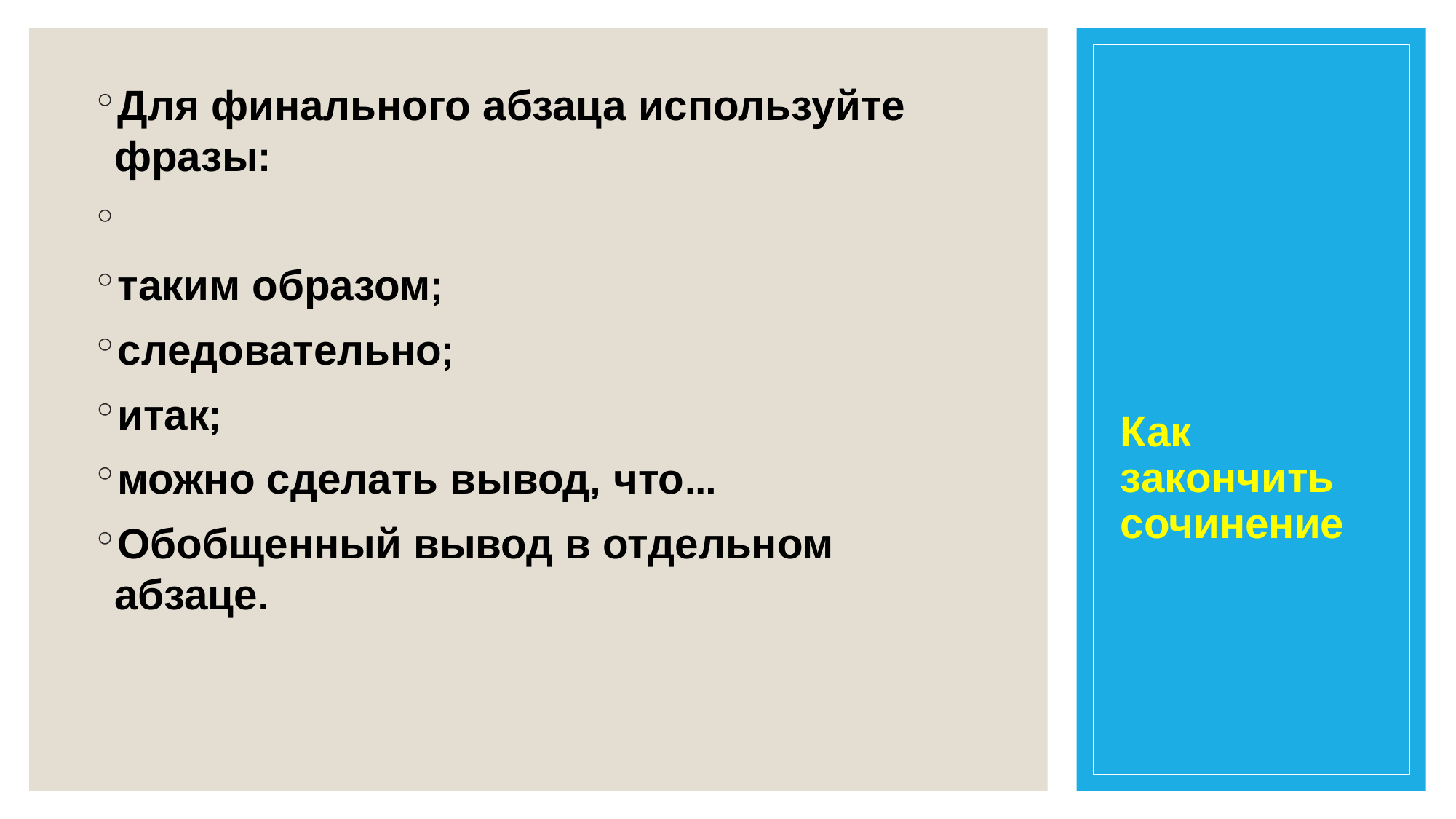

# Как закончить сочинение
Для финального абзаца используйте фразы:

таким образом;
следовательно;
итак;
можно сделать вывод, что…
Обобщенный вывод в отдельном абзаце.